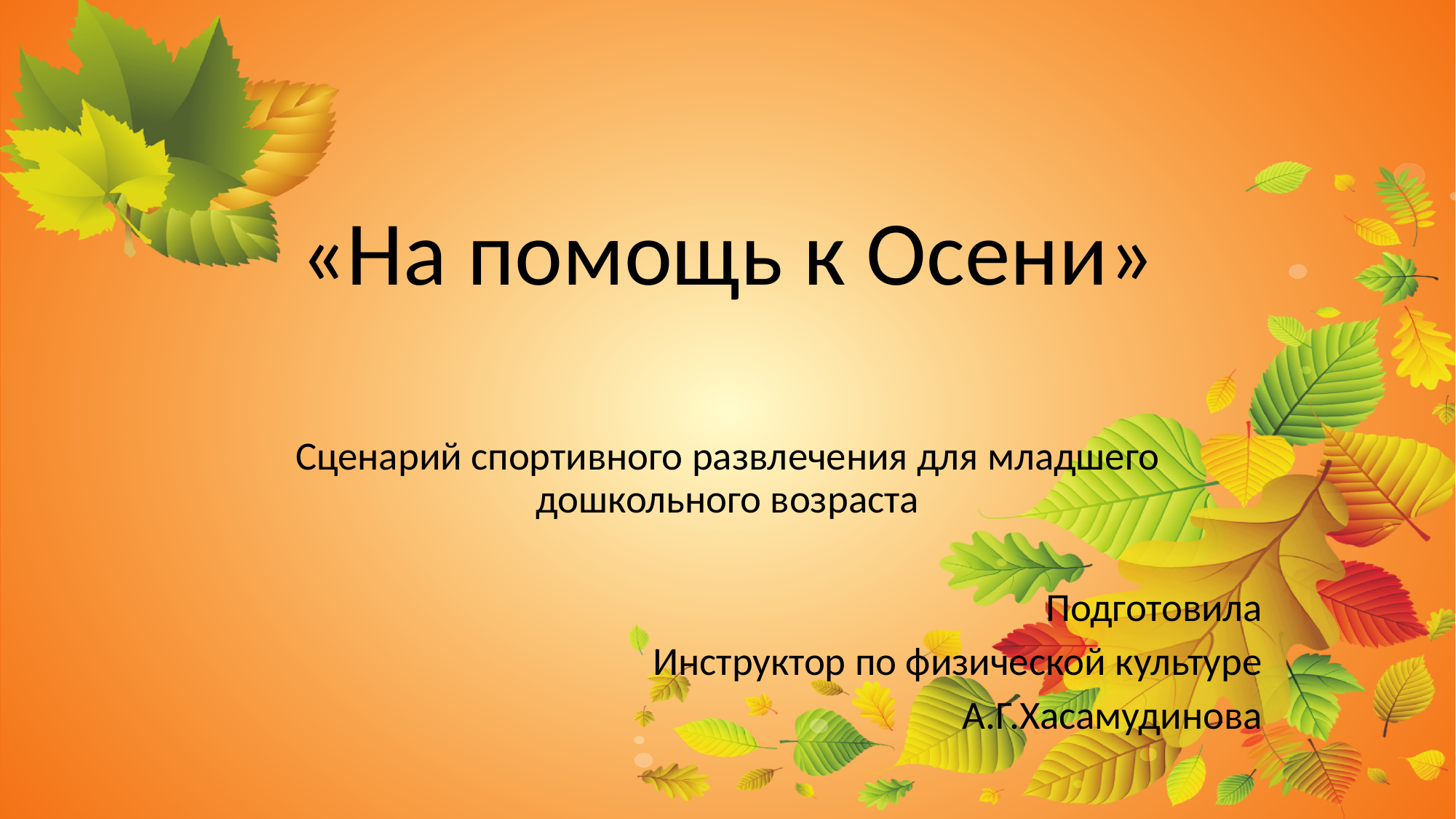

# «На помощь к Осени»
Сценарий спортивного развлечения для младшего дошкольного возраста

Подготовила
 Инструктор по физической культуре
 А.Г.Хасамудинова